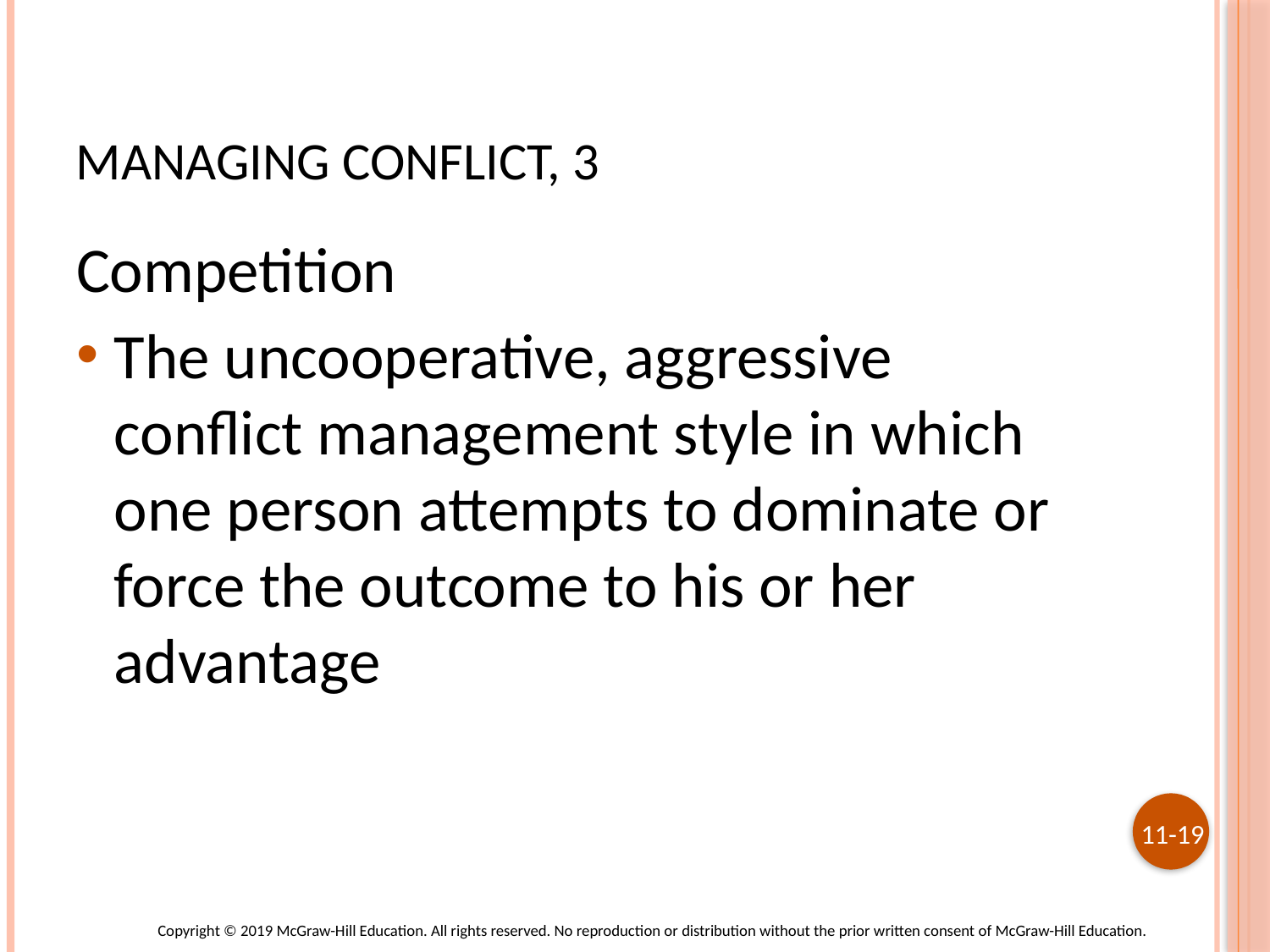

# Managing Conflict, 3
Competition
The uncooperative, aggressive conflict management style in which one person attempts to dominate or force the outcome to his or her advantage